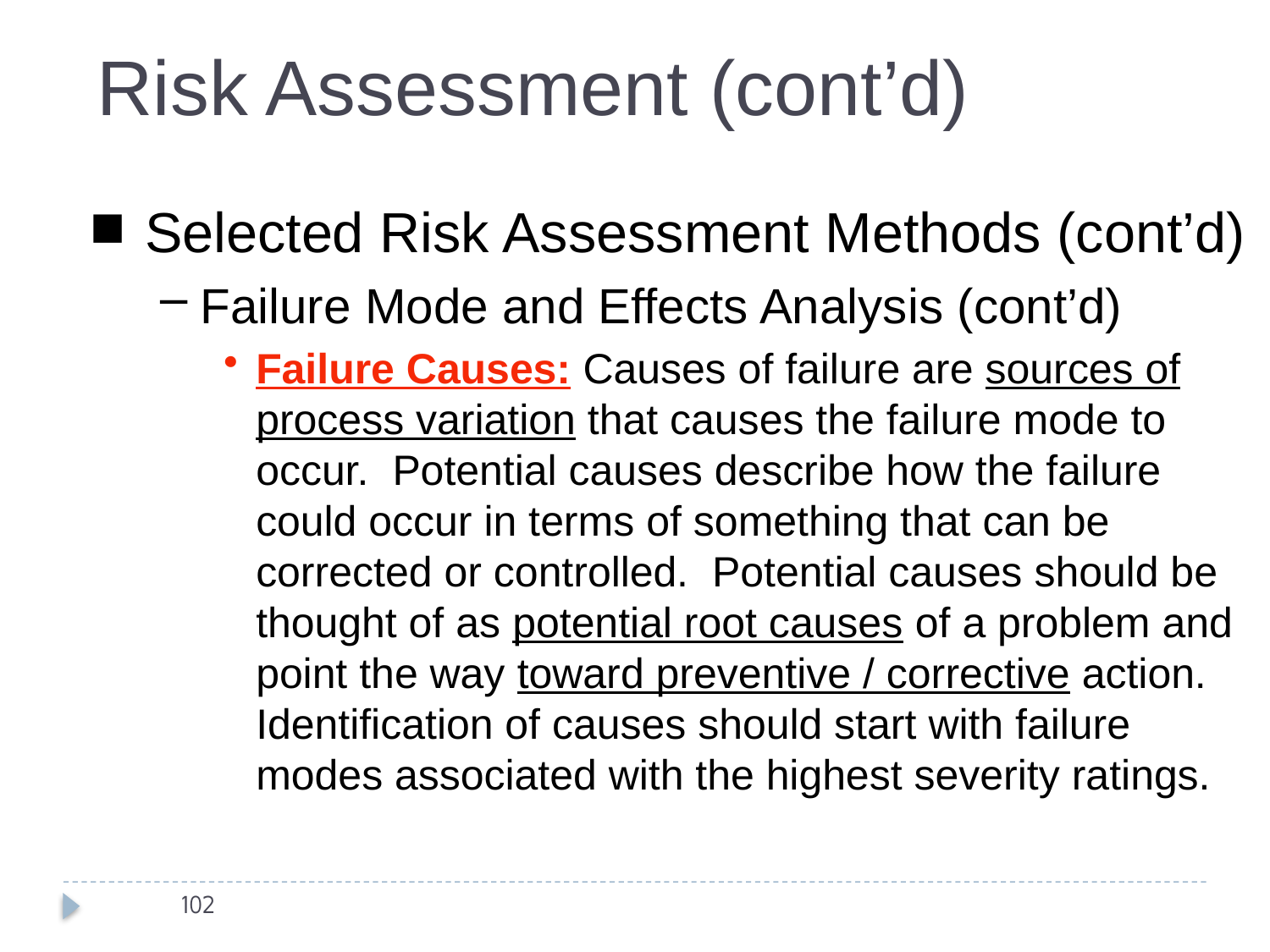

Risk Assessment (cont’d)
Selected Risk Assessment Methods (cont’d)
Failure Mode and Effects Analysis (cont’d)
Failure Causes: Causes of failure are sources of process variation that causes the failure mode to occur.  Potential causes describe how the failure could occur in terms of something that can be corrected or controlled.  Potential causes should be thought of as potential root causes of a problem and point the way toward preventive / corrective action.  Identification of causes should start with failure modes associated with the highest severity ratings.
102